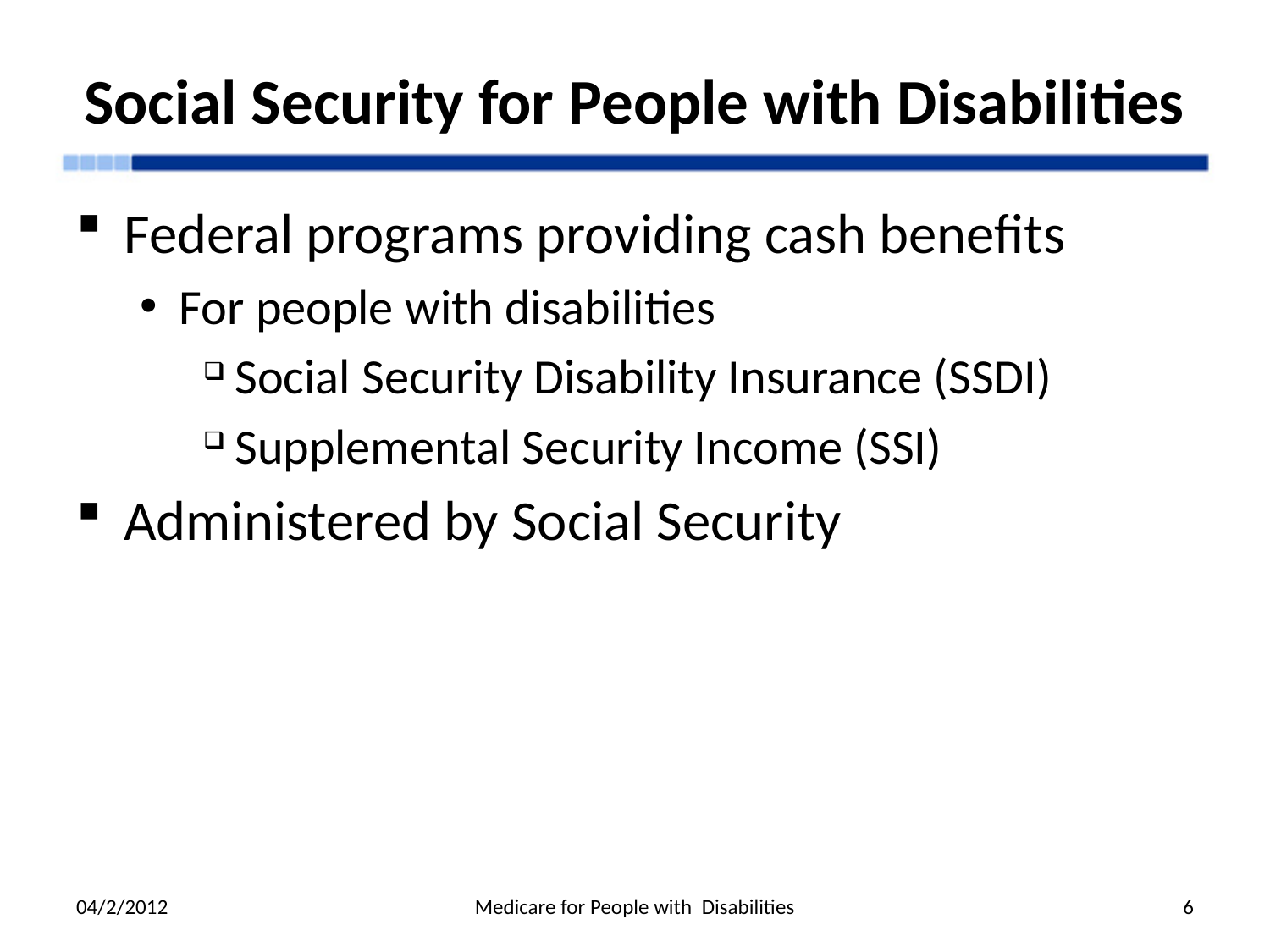

# Social Security for People with Disabilities
Federal programs providing cash benefits
For people with disabilities
Social Security Disability Insurance (SSDI)
Supplemental Security Income (SSI)
Administered by Social Security

04/2/2012
Medicare for People with  Disabilities
6